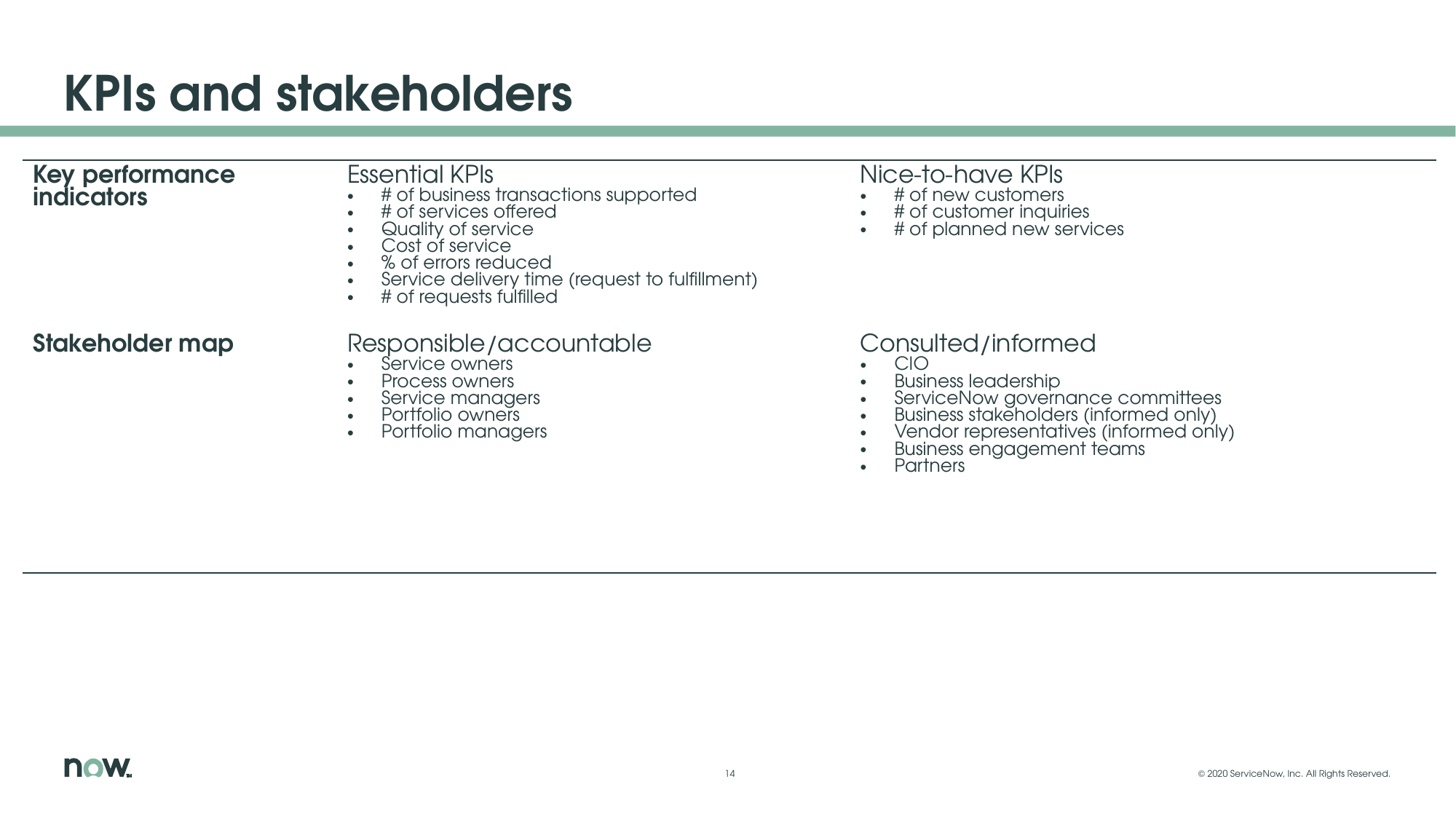

# KPIs and stakeholders

| Key performance indicators | Essential KPIs # of business transactions supported # of services offered Quality of service Cost of service % of errors reduced Service delivery time (request to fulfillment) # of requests fulfilled | Nice-to-have KPIs # of new customers # of customer inquiries # of planned new services |
| --- | --- | --- |
| Stakeholder map | Responsible/accountable Service owners Process owners Service managers Portfolio owners Portfolio managers | Consulted/informed CIO Business leadership ServiceNow governance committees Business stakeholders (informed only) Vendor representatives (informed only) Business engagement teams Partners |